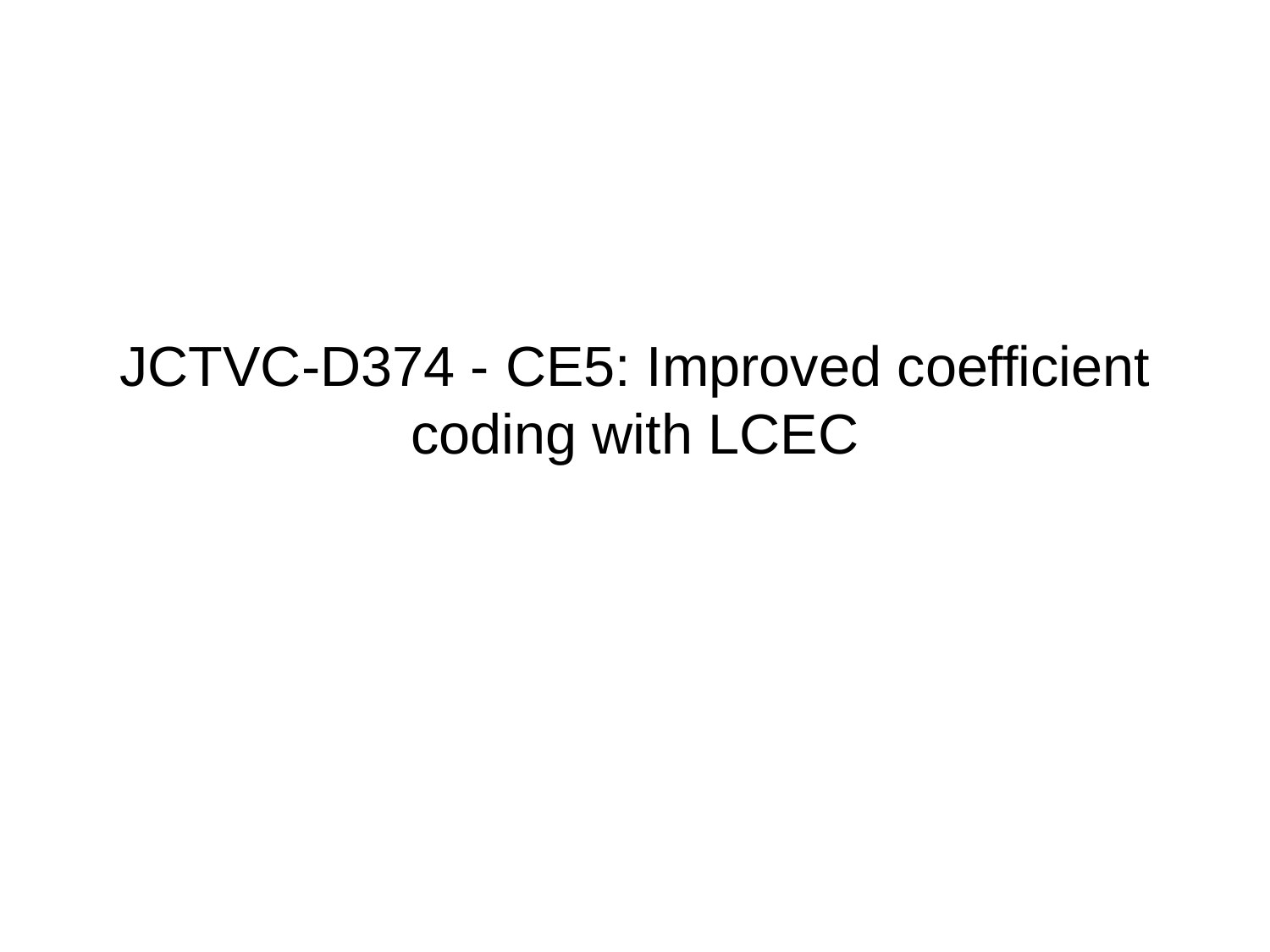

# JCTVC-D374 - CE5: Improved coefficient coding with LCEC